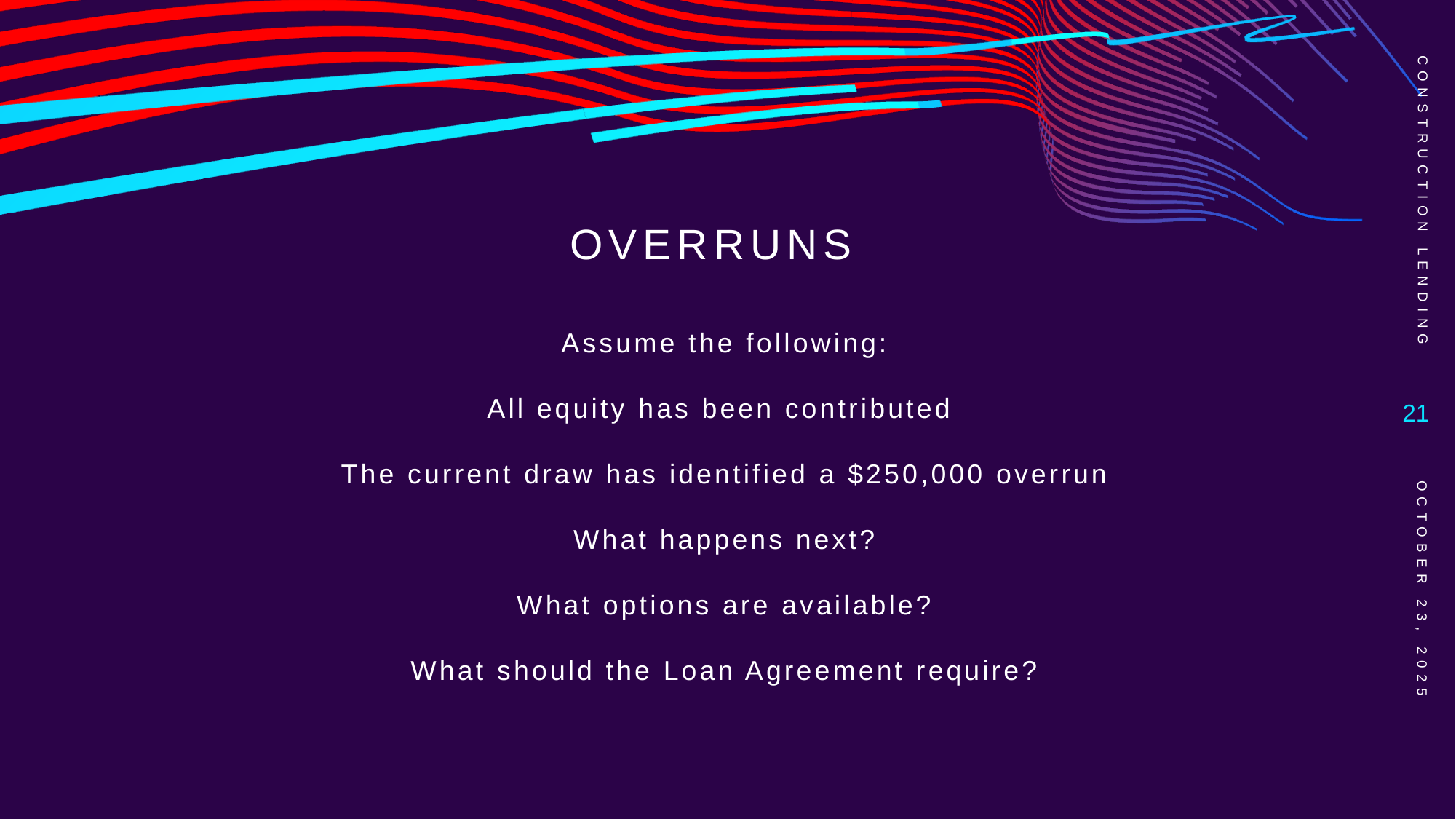

Construction lending
# OVerruns
Assume the following:
All equity has been contributed
The current draw has identified a $250,000 overrun
What happens next?
What options are available?
What should the Loan Agreement require?
21

October 23, 2025